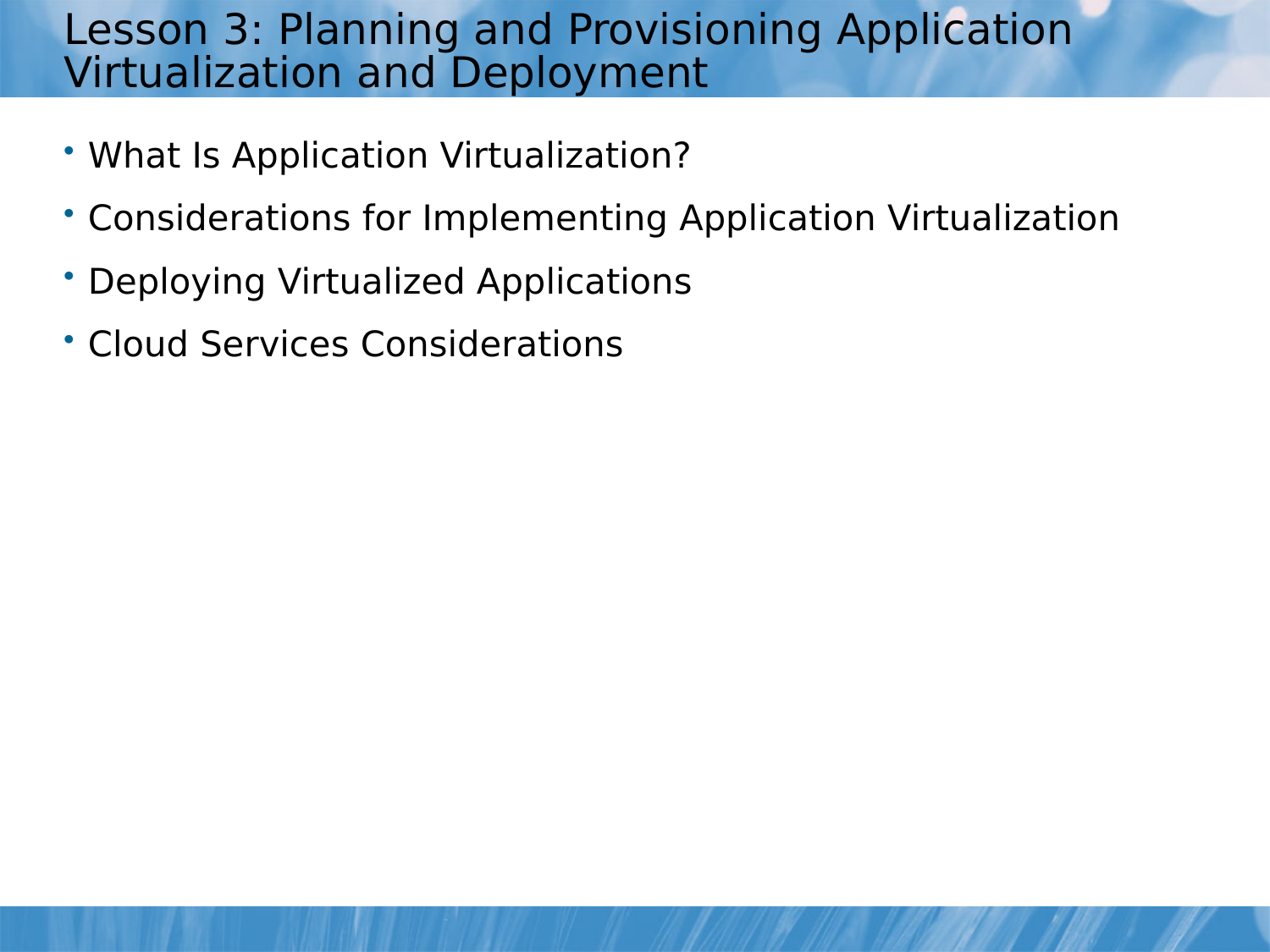

# Lesson 3: Planning and Provisioning Application Virtualization and Deployment
What Is Application Virtualization?
Considerations for Implementing Application Virtualization
Deploying Virtualized Applications
Cloud Services Considerations